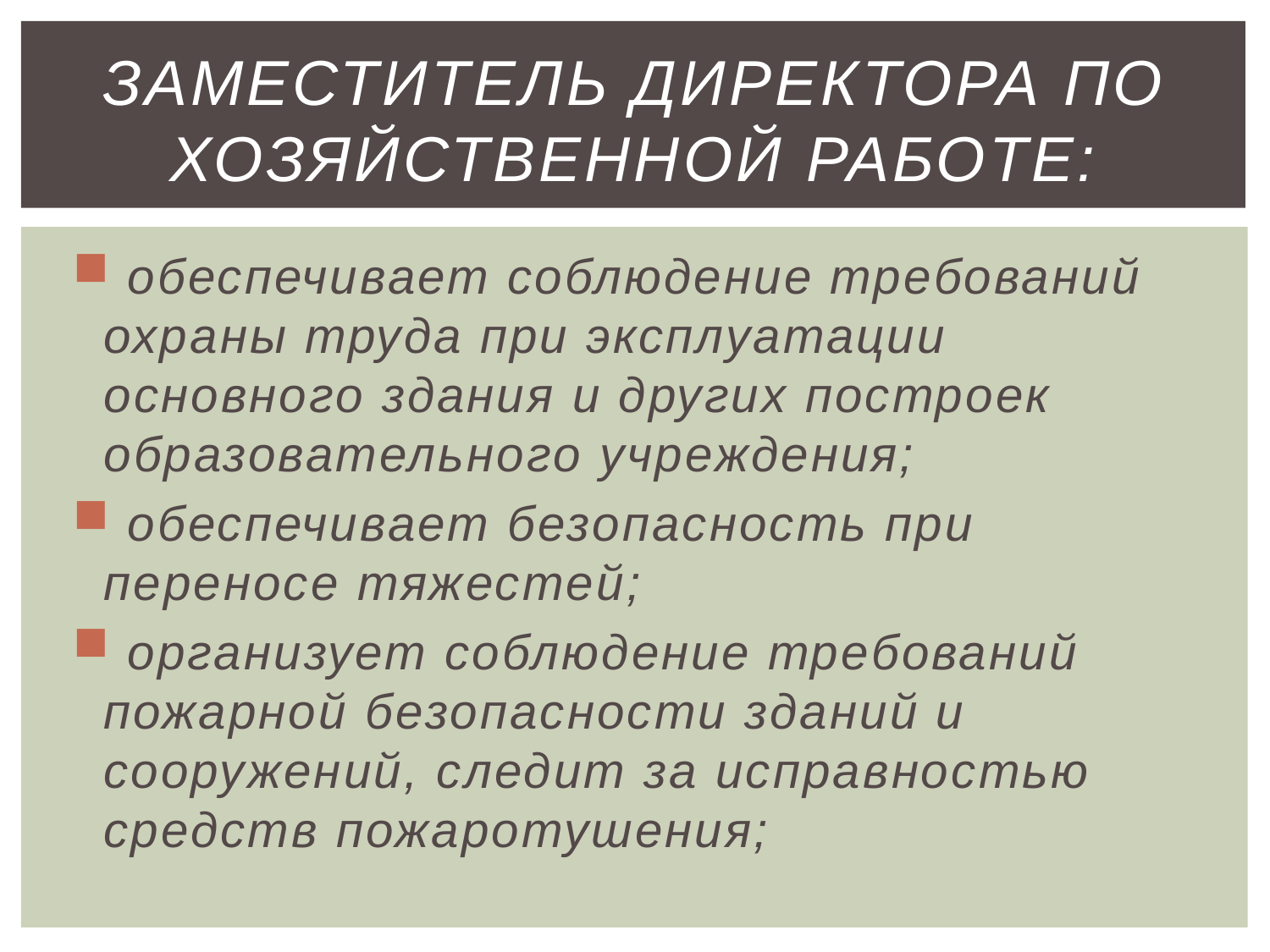

# Заместитель директора по хозяйственной работе:
 обеспечивает соблюдение требований охраны труда при эксплуатации основного здания и других построек образовательного учреждения;
 обеспечивает безопасность при переносе тяжестей;
 организует соблюдение требований пожарной безопасности зданий и сооружений, следит за исправностью средств пожаротушения;